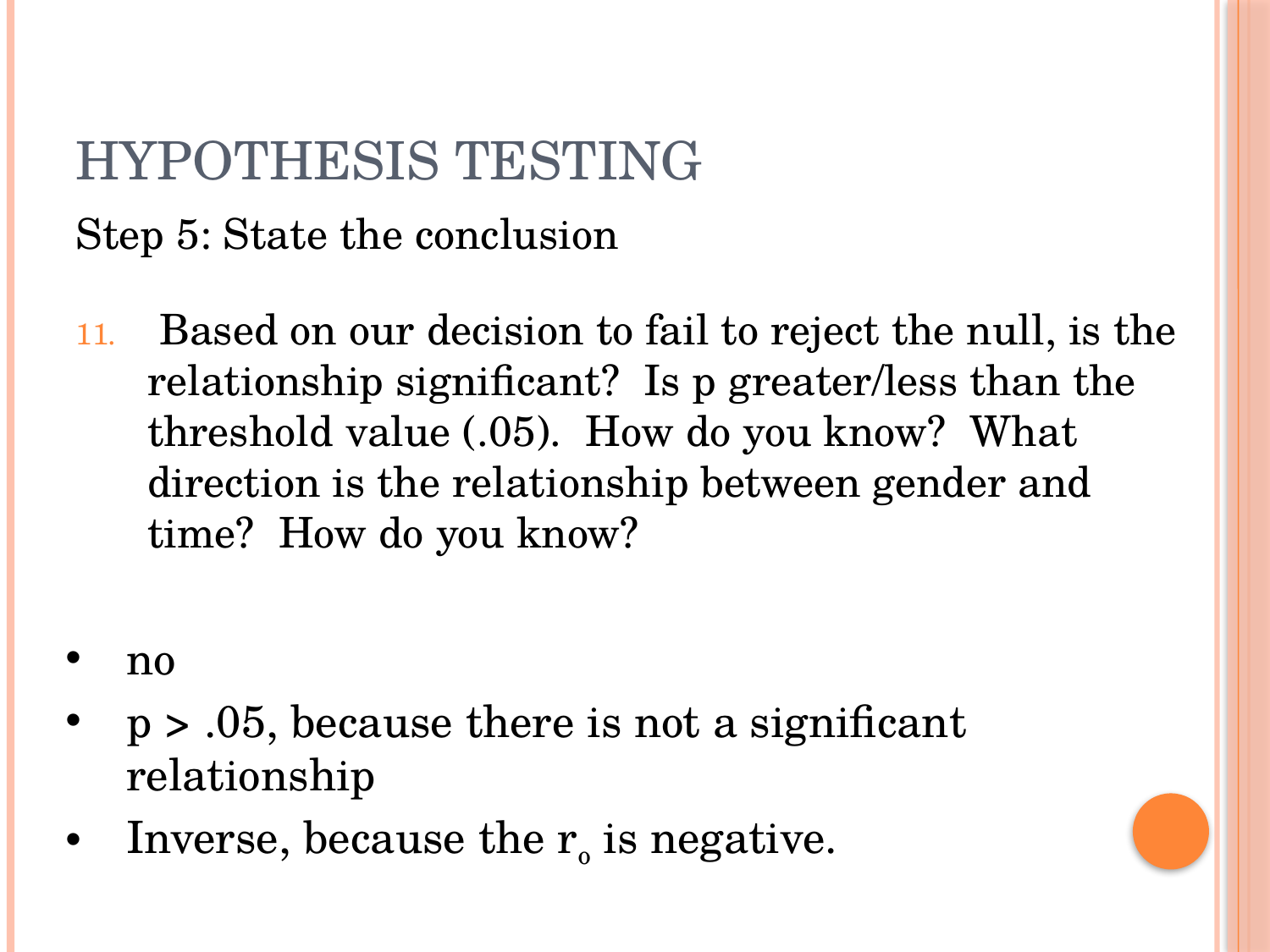

# Hypothesis Testing
Step 5: State the conclusion

 Based on our decision to fail to reject the null, is the relationship significant?  Is p greater/less than the threshold value (.05).  How do you know?  What direction is the relationship between gender and time?  How do you know?
no
p > .05, because there is not a significant relationship
Inverse, because the ro is negative.